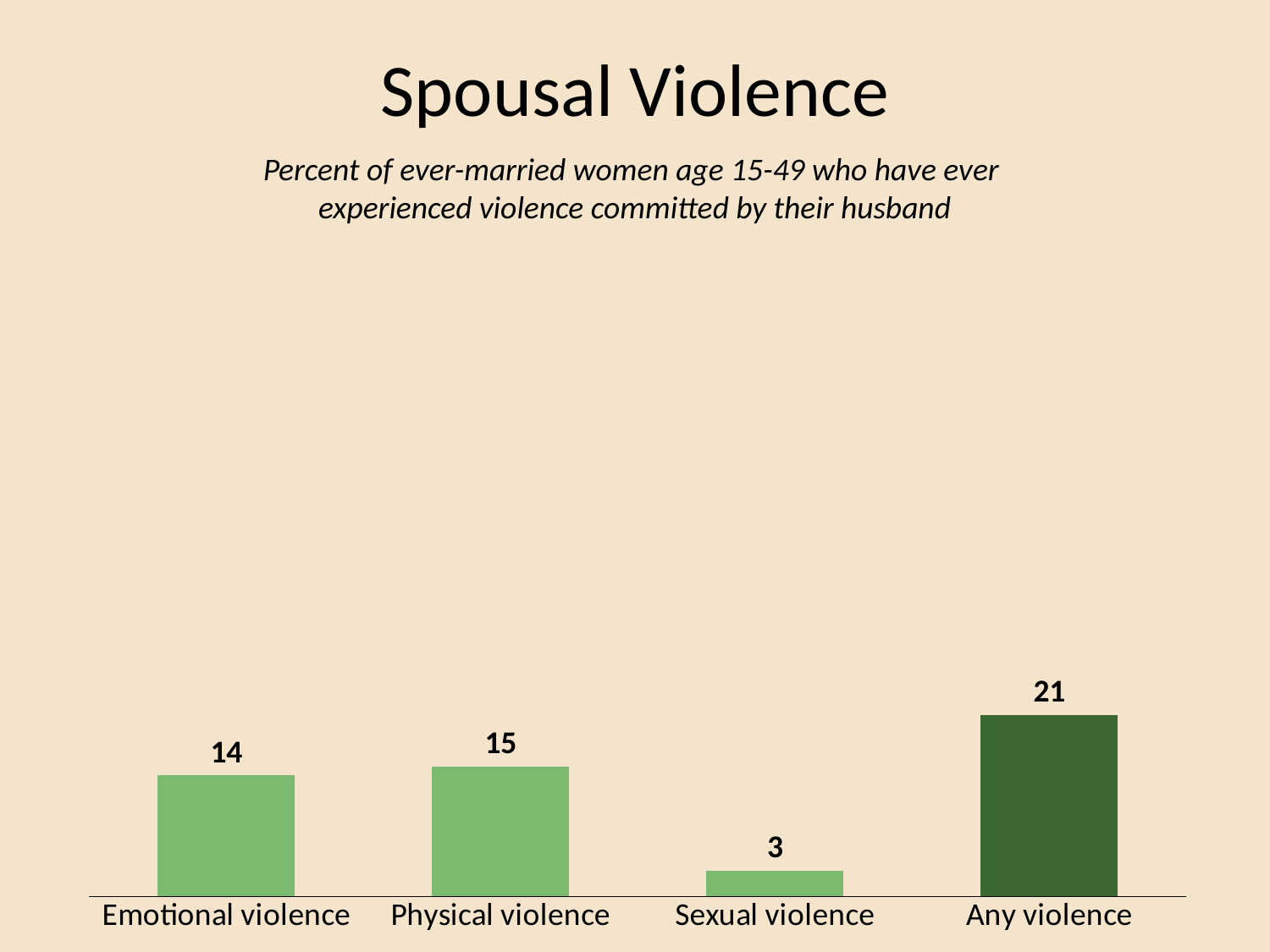

# Spousal Violence

### Chart

| Category | Women |
|---|---|
| Emotional violence | 14.0 |
| Physical violence | 15.0 |
| Sexual violence | 3.0 |
| Any violence | 21.0 |
Percent of ever-married women age 15-49 who have ever
experienced violence committed by their husband